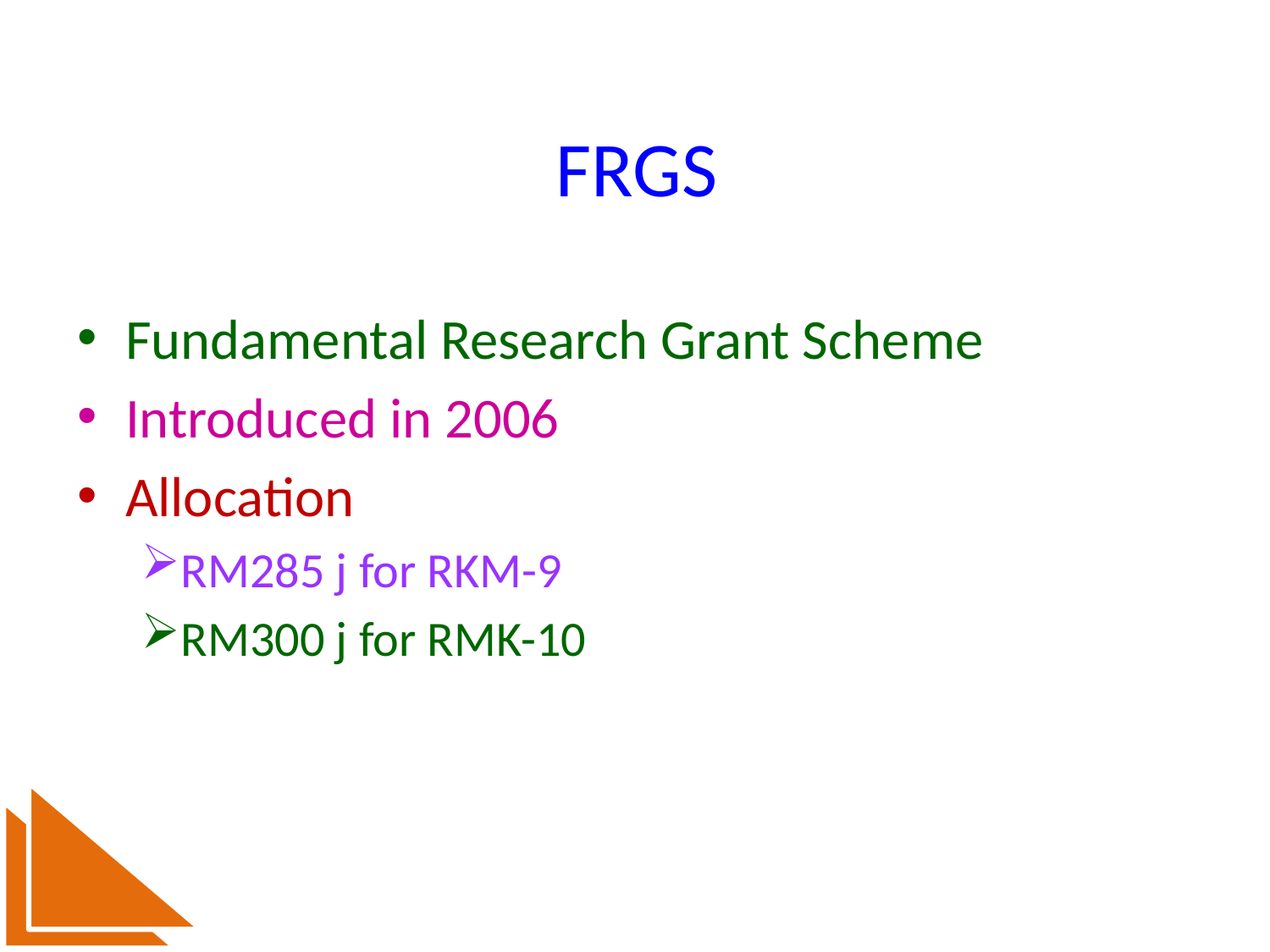

# FRGS
Fundamental Research Grant Scheme
Introduced in 2006
Allocation
RM285 j for RKM-9
RM300 j for RMK-10